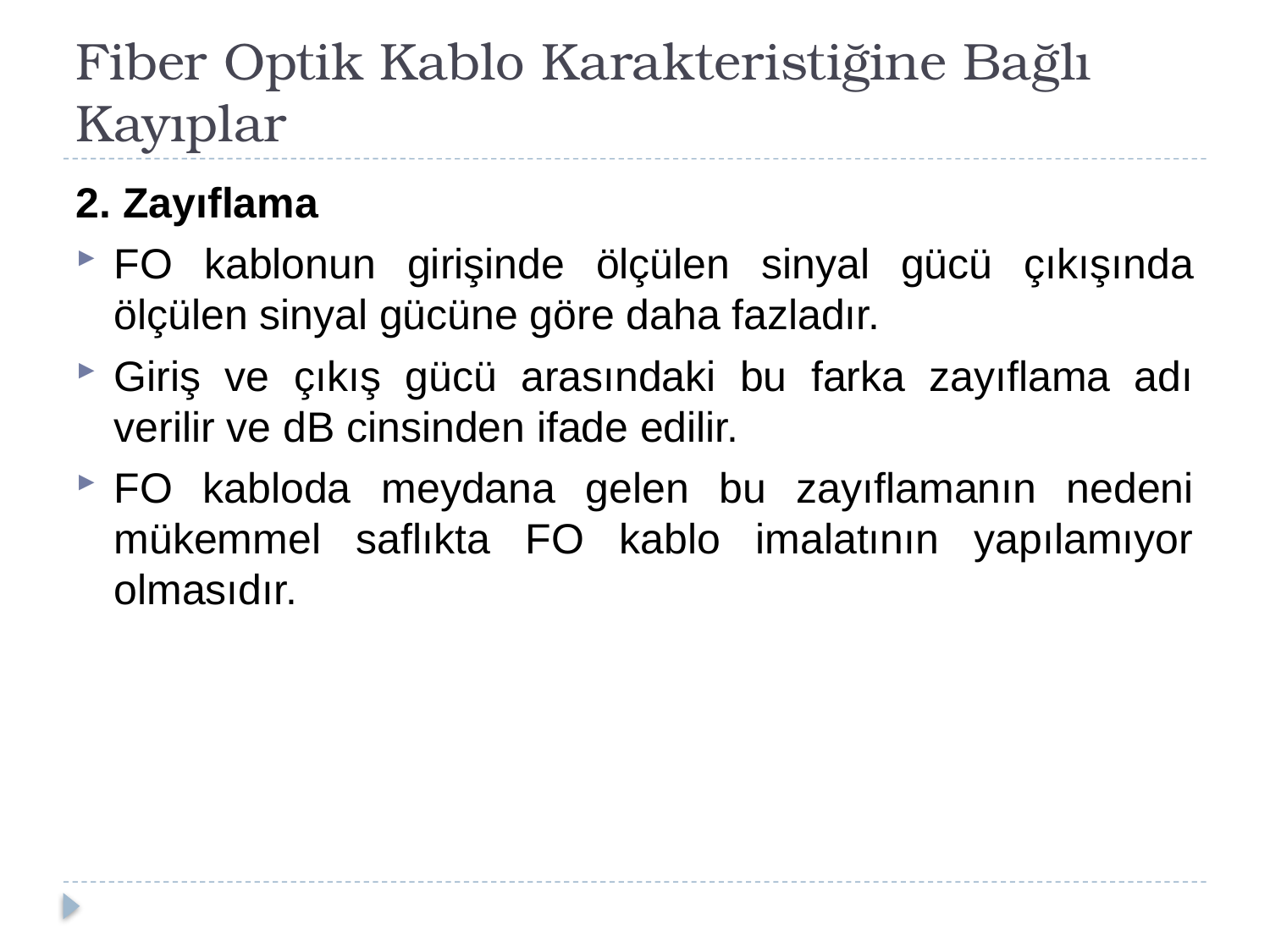

# Fiber Optik Kablo Karakteristiğine Bağlı Kayıplar
2. Zayıflama
FO kablonun girişinde ölçülen sinyal gücü çıkışında ölçülen sinyal gücüne göre daha fazladır.
Giriş ve çıkış gücü arasındaki bu farka zayıflama adı verilir ve dB cinsinden ifade edilir.
FO kabloda meydana gelen bu zayıflamanın nedeni mükemmel saflıkta FO kablo imalatının yapılamıyor olmasıdır.